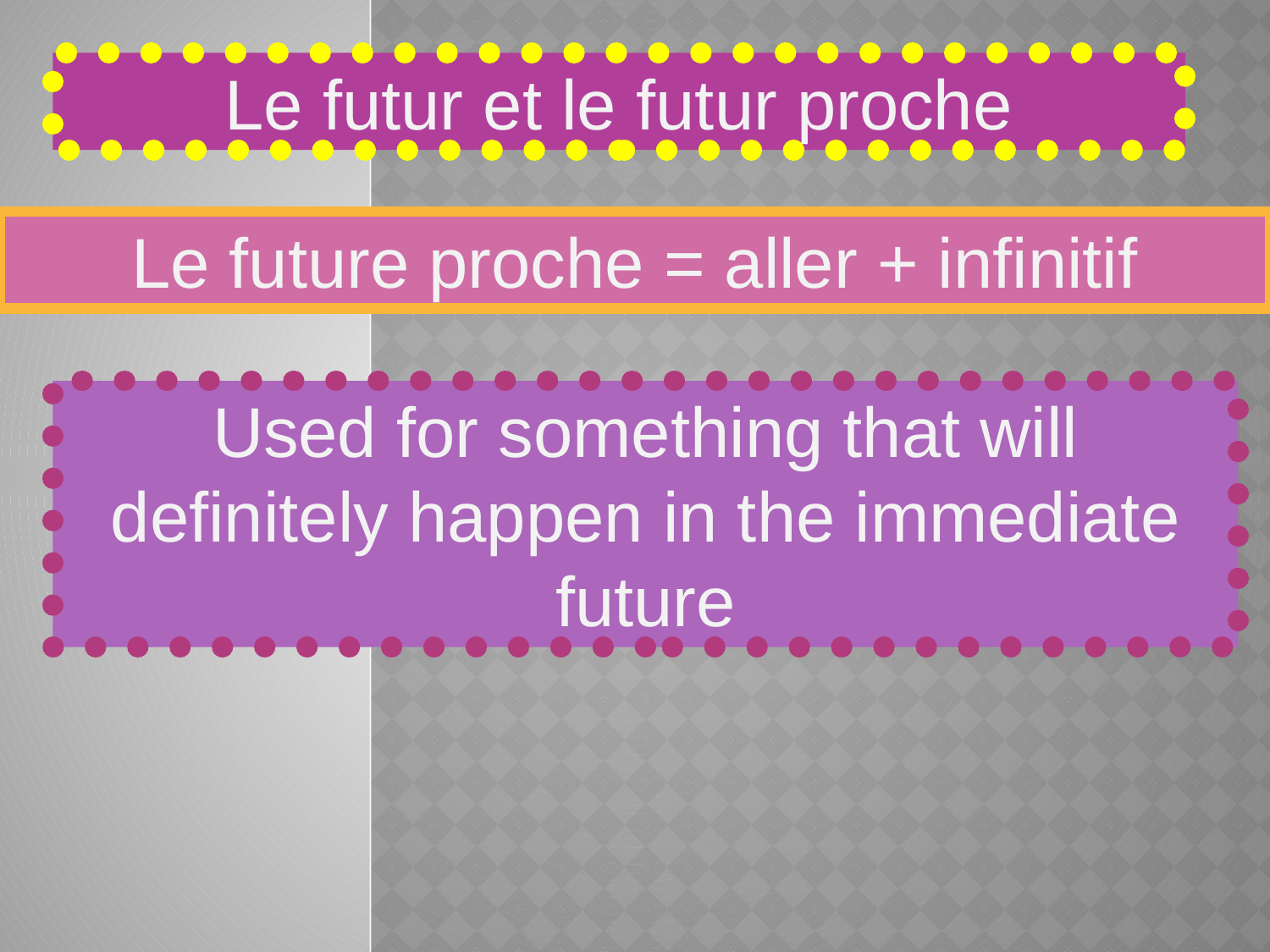

Le futur et le futur proche
Le future proche = aller + infinitif
Used for something that will definitely happen in the immediate future